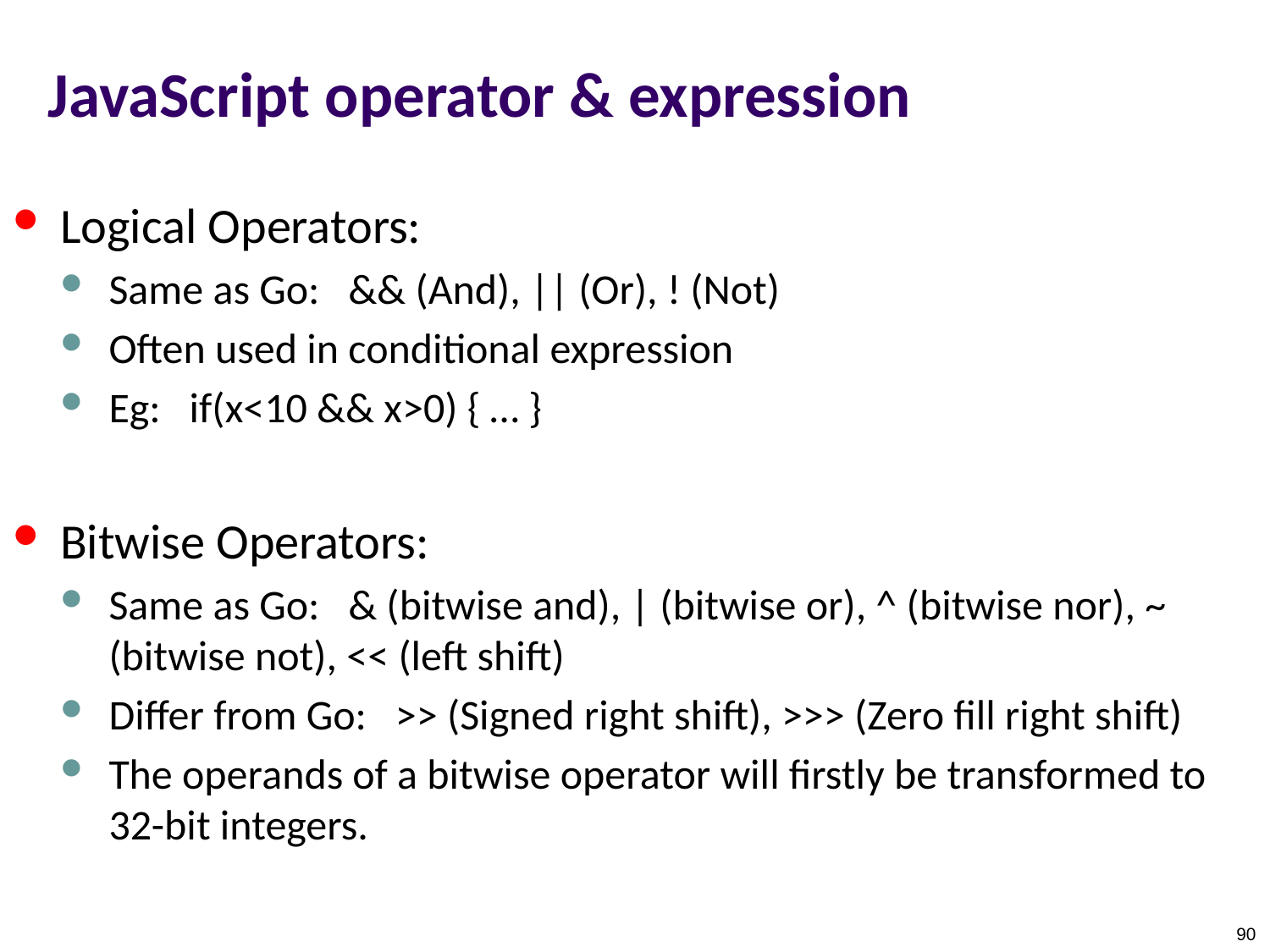

# JavaScript operator & expression
Logical Operators:
Same as Go:   && (And), || (Or), ! (Not)
Often used in conditional expression
Eg:   if(x<10 && x>0) { … }

Bitwise Operators:
Same as Go:   & (bitwise and), | (bitwise or), ^ (bitwise nor), ~ (bitwise not), << (left shift)
Differ from Go:   >> (Signed right shift), >>> (Zero fill right shift)
The operands of a bitwise operator will firstly be transformed to 32-bit integers.
90